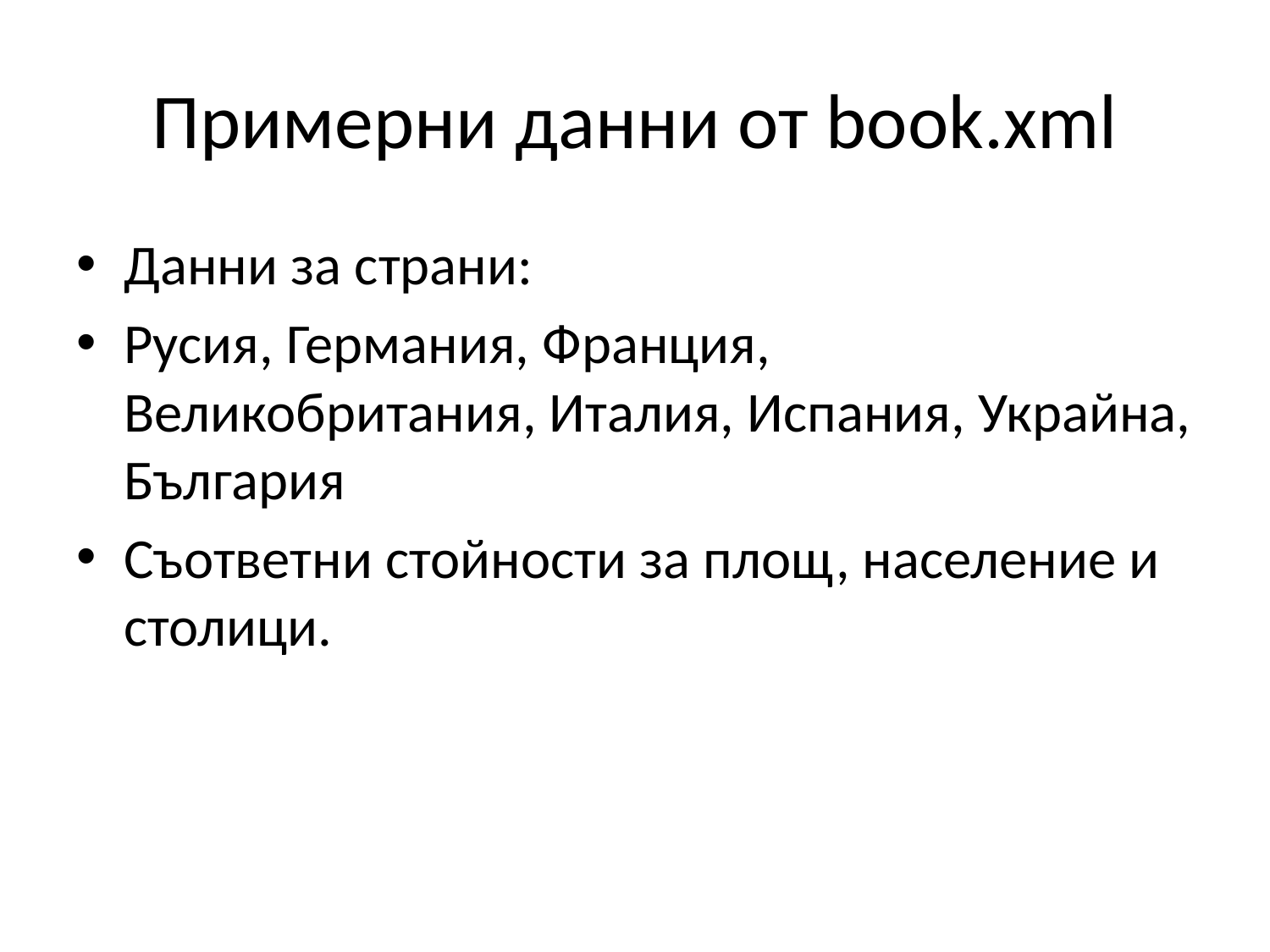

# Примерни данни от book.xml
Данни за страни:
Русия, Германия, Франция, Великобритания, Италия, Испания, Украйна, България
Съответни стойности за площ, население и столици.